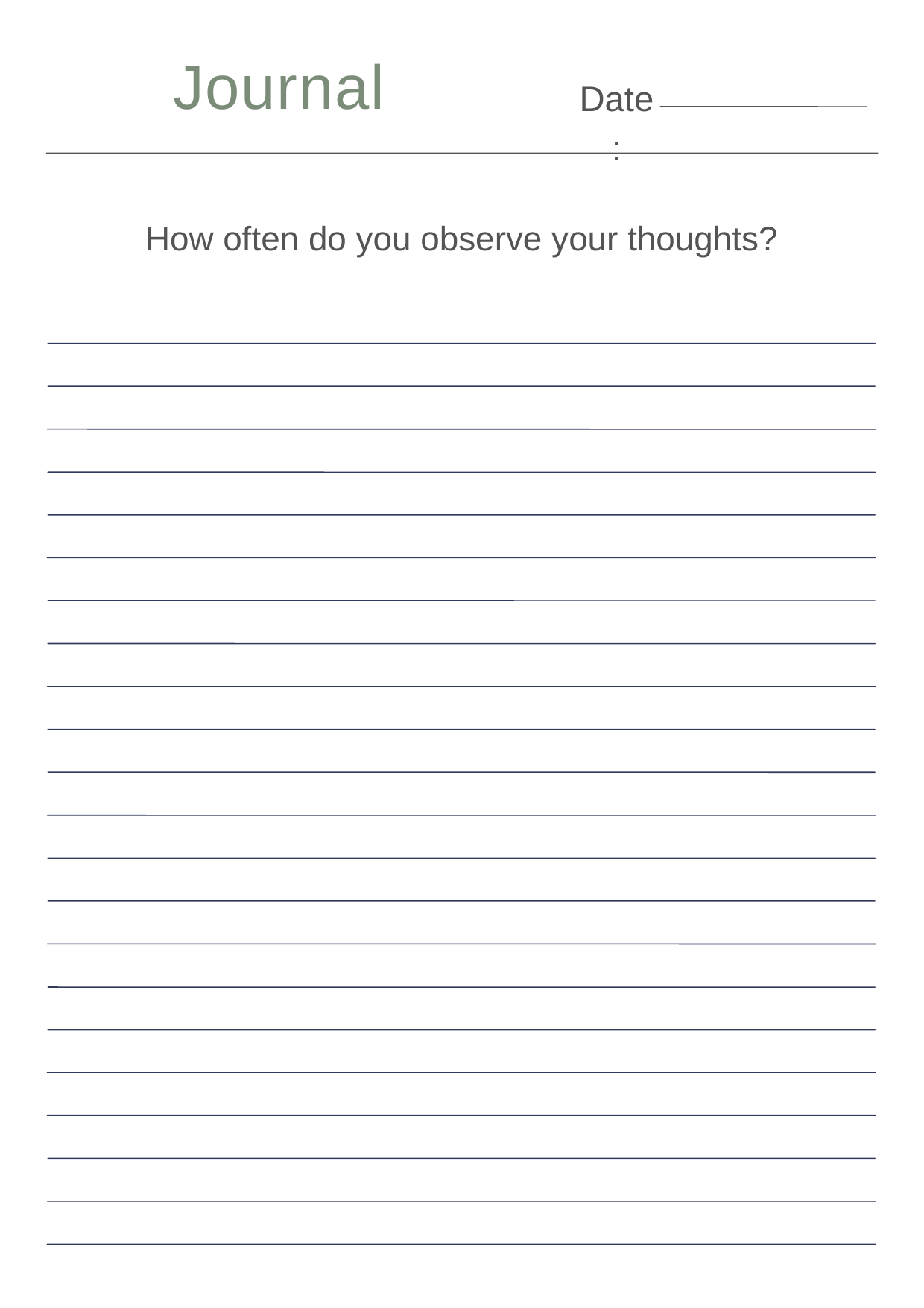

Journal
Date:

How often do you observe your thoughts?